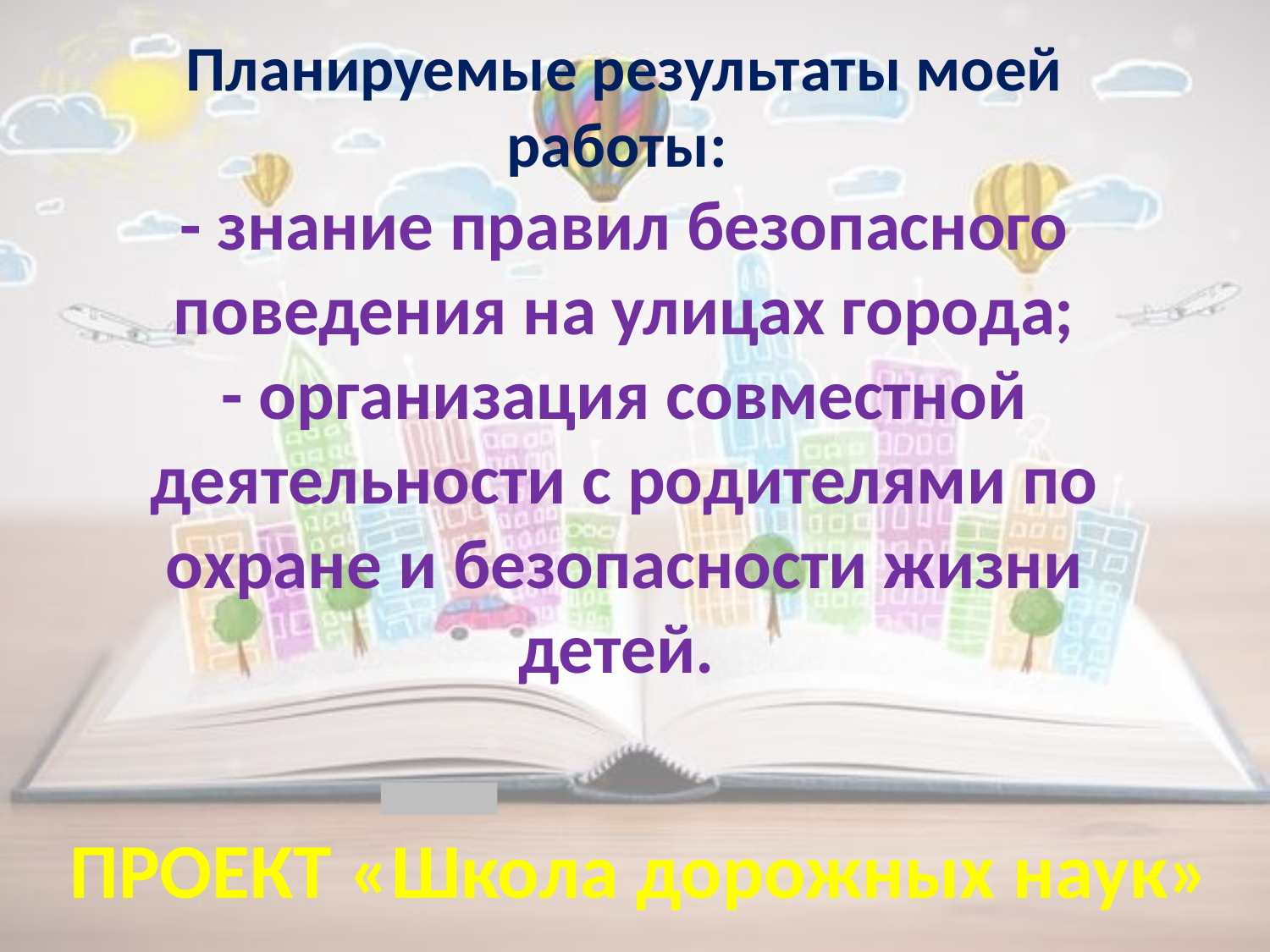

Планируемые результаты моей работы:
- знание правил безопасного поведения на улицах города;
- организация совместной деятельности с родителями по охране и безопасности жизни детей.

ПРОЕКТ «Школа дорожных наук»